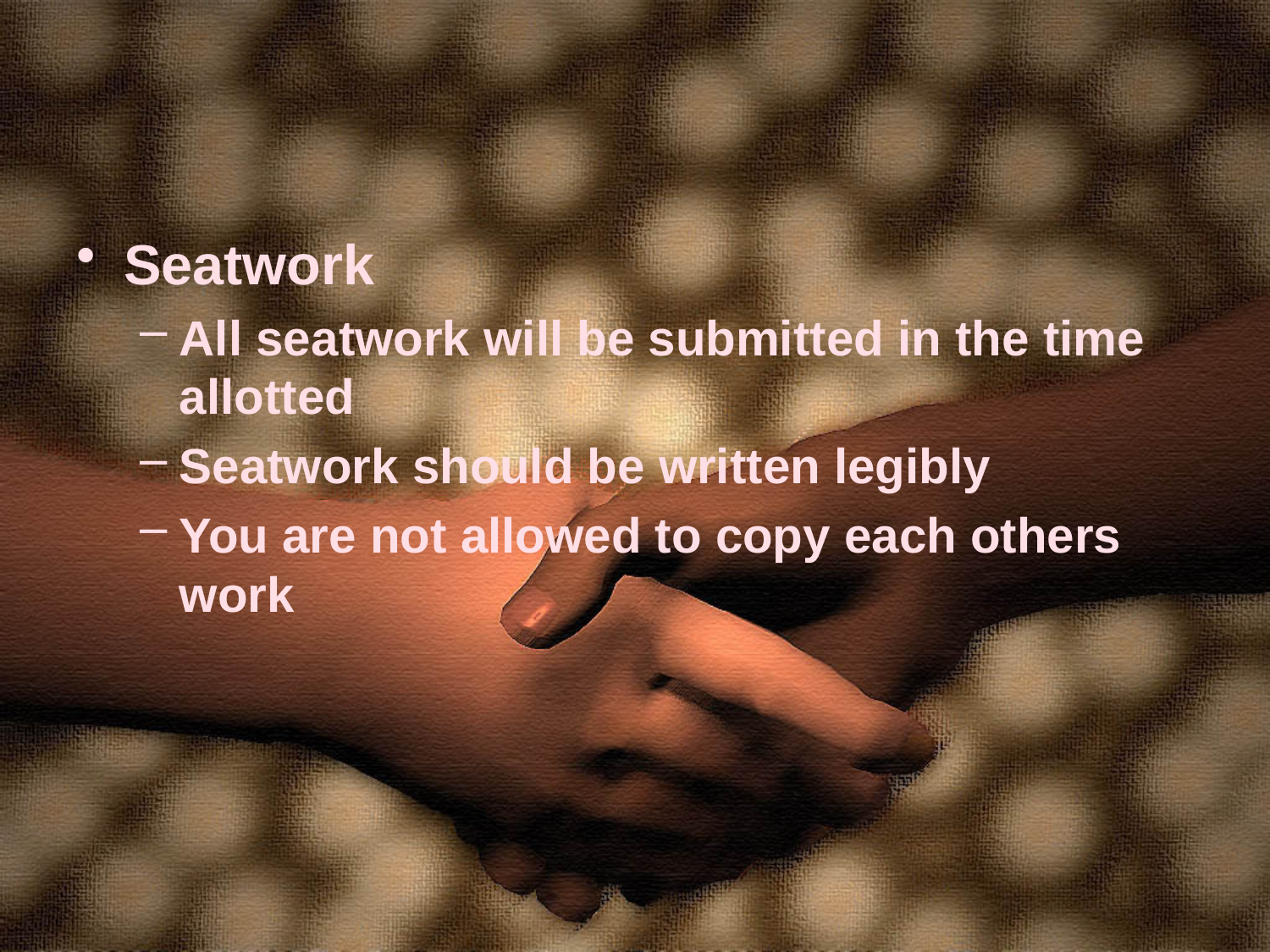

#
Seatwork
All seatwork will be submitted in the time allotted
Seatwork should be written legibly
You are not allowed to copy each others work